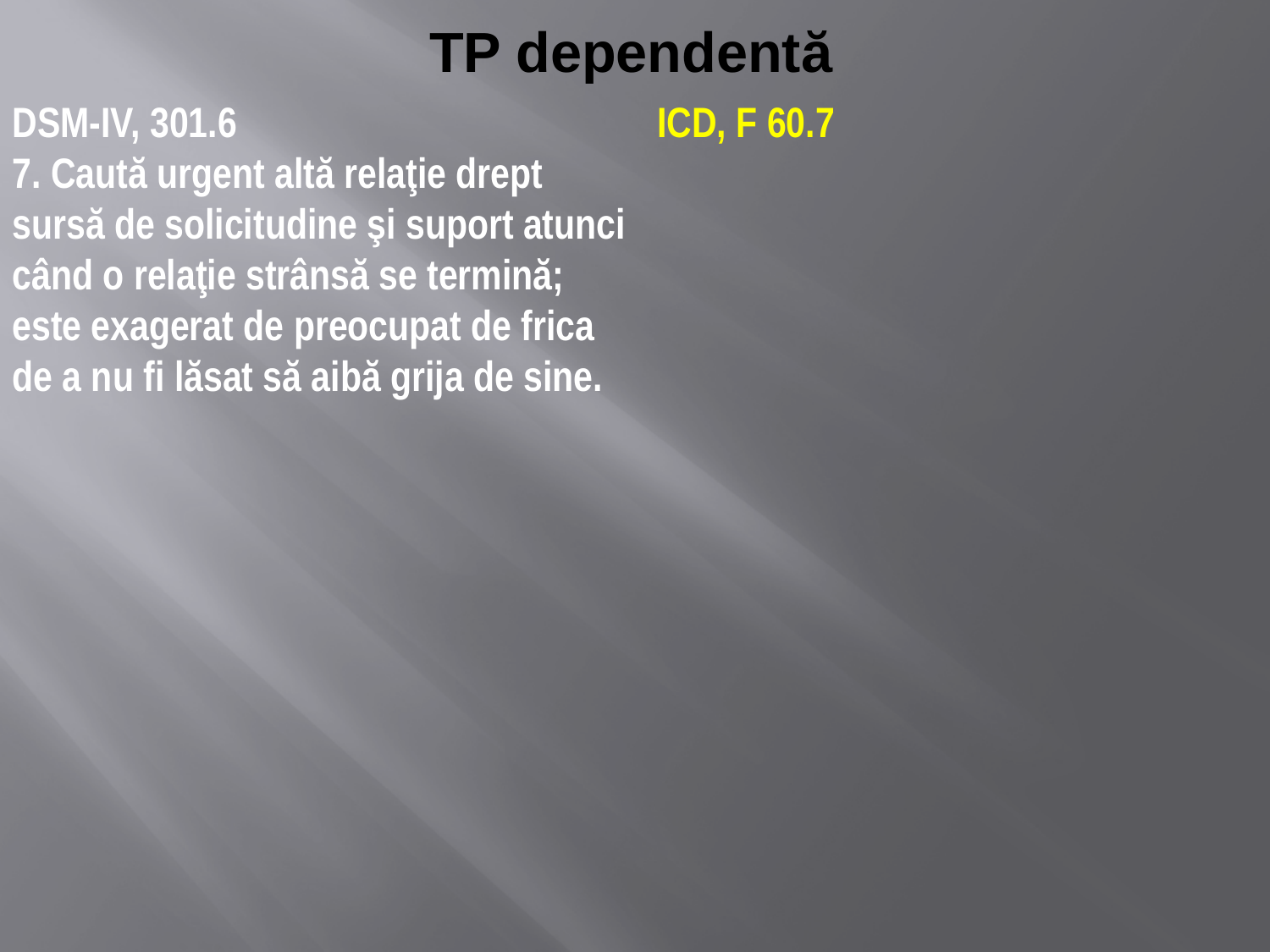

# TP dependentă
DSM-IV, 301.6
7. Caută urgent altă relaţie drept sursă de solicitudine şi suport atunci când o relaţie strânsă se termină; este exagerat de preocupat de frica de a nu fi lăsat să aibă grija de sine.
ICD, F 60.7